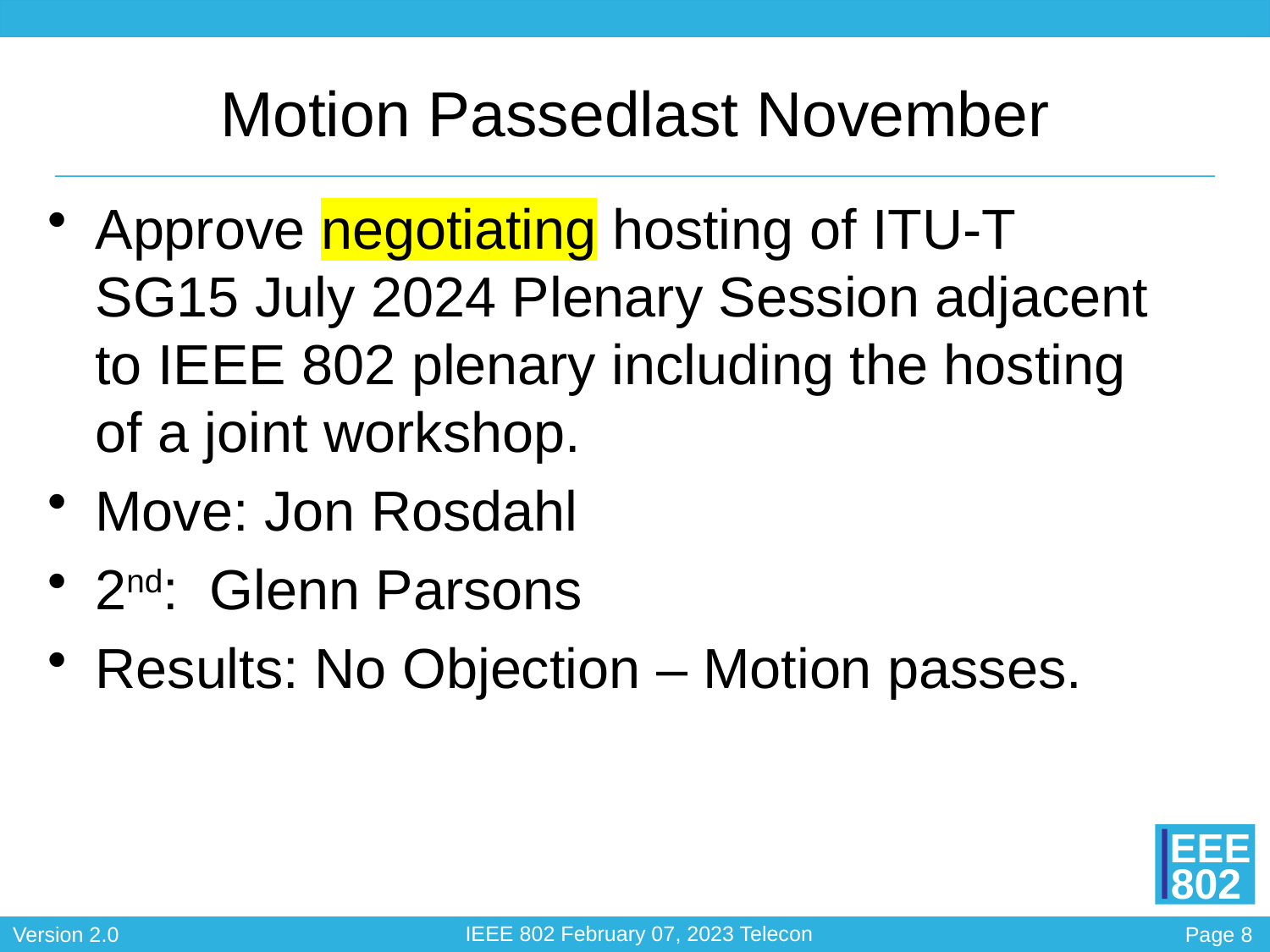

# Motion Passedlast November
Approve negotiating hosting of ITU-T SG15 July 2024 Plenary Session adjacent to IEEE 802 plenary including the hosting of a joint workshop.
Move: Jon Rosdahl
2nd:  Glenn Parsons
Results: No Objection – Motion passes.